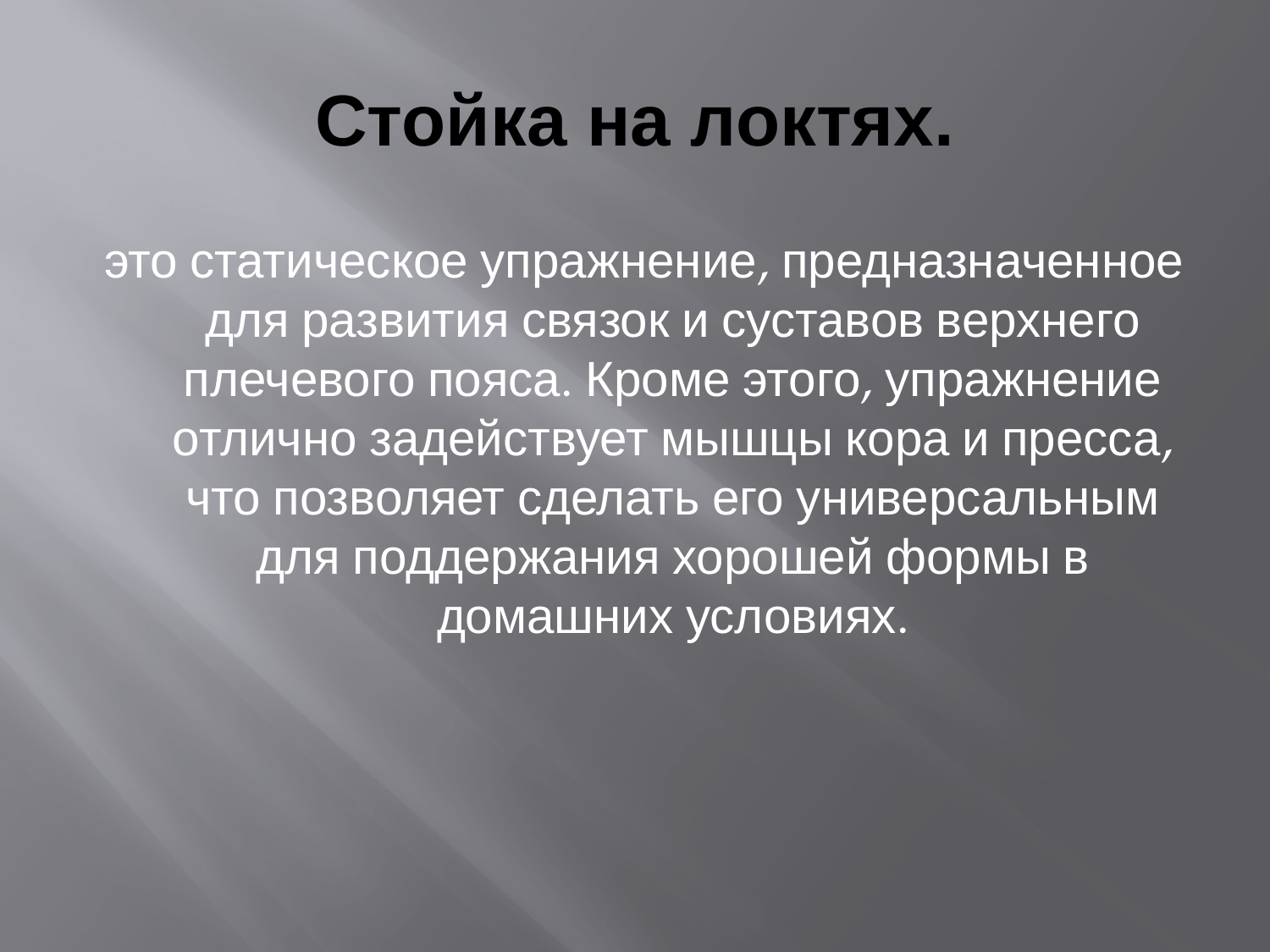

# Стойка на локтях.
это статическое упражнение, предназначенное для развития связок и суставов верхнего плечевого пояса. Кроме этого, упражнение отлично задействует мышцы кора и пресса, что позволяет сделать его универсальным для поддержания хорошей формы в домашних условиях.